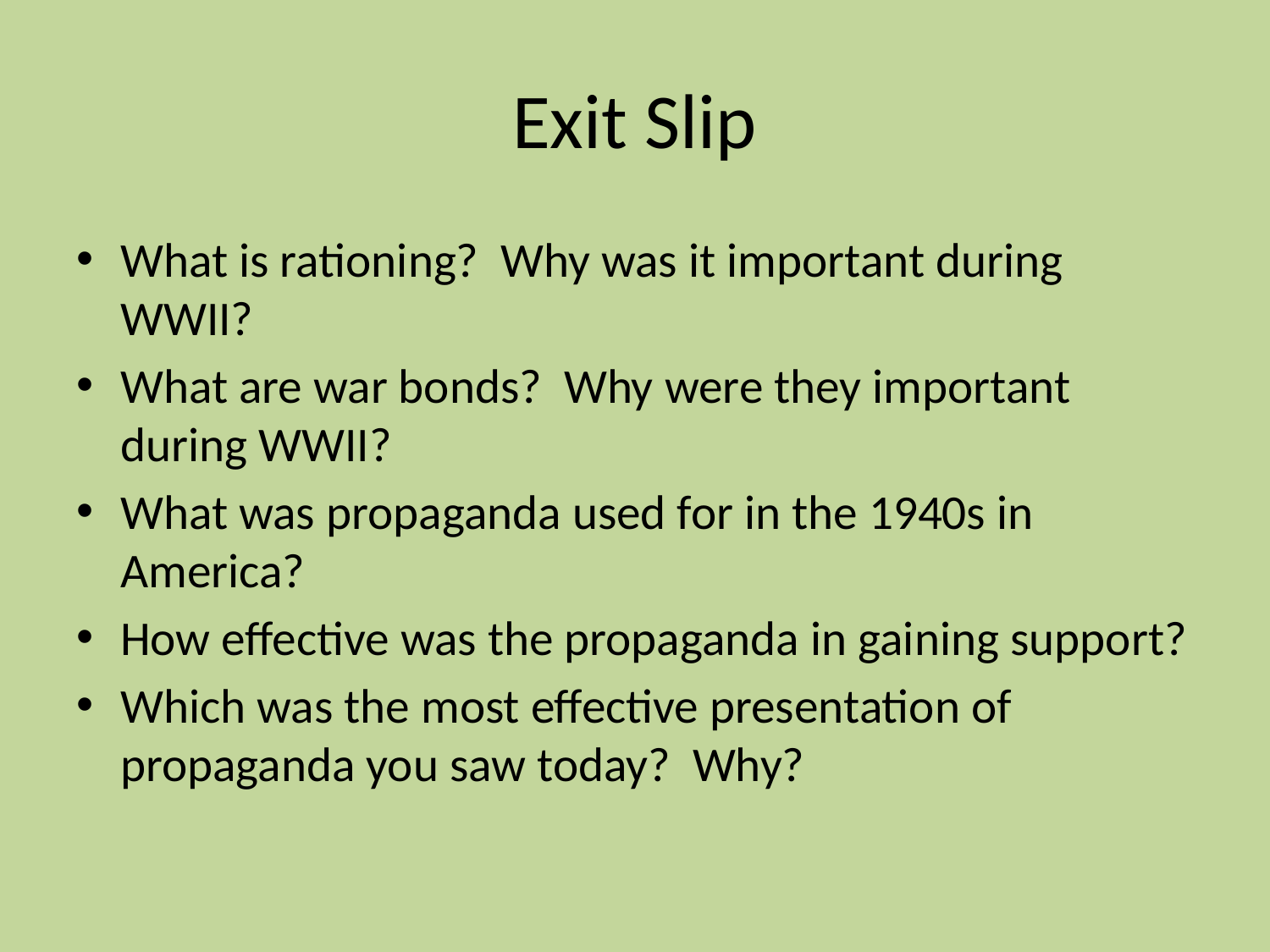

# Exit Slip
What is rationing?  Why was it important during WWII?
What are war bonds?  Why were they important during WWII?
What was propaganda used for in the 1940s in America?
How effective was the propaganda in gaining support?
Which was the most effective presentation of propaganda you saw today?  Why?